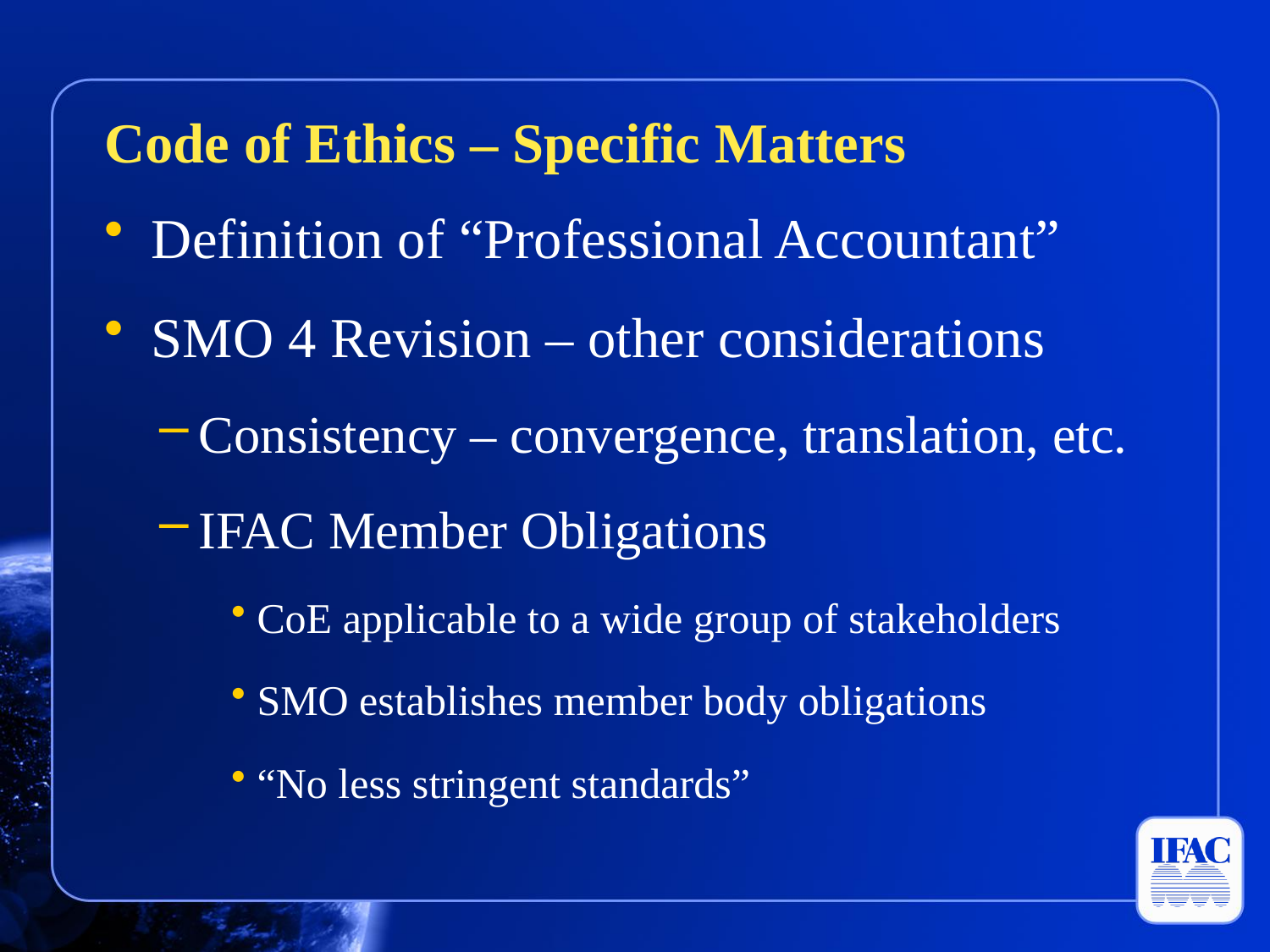

#
Code of Ethics – Specific Matters

Definition of “Professional Accountant”
SMO 4 Revision – other considerations
Consistency – convergence, translation, etc.
IFAC Member Obligations
 CoE applicable to a wide group of stakeholders
 SMO establishes member body obligations
 “No less stringent standards”